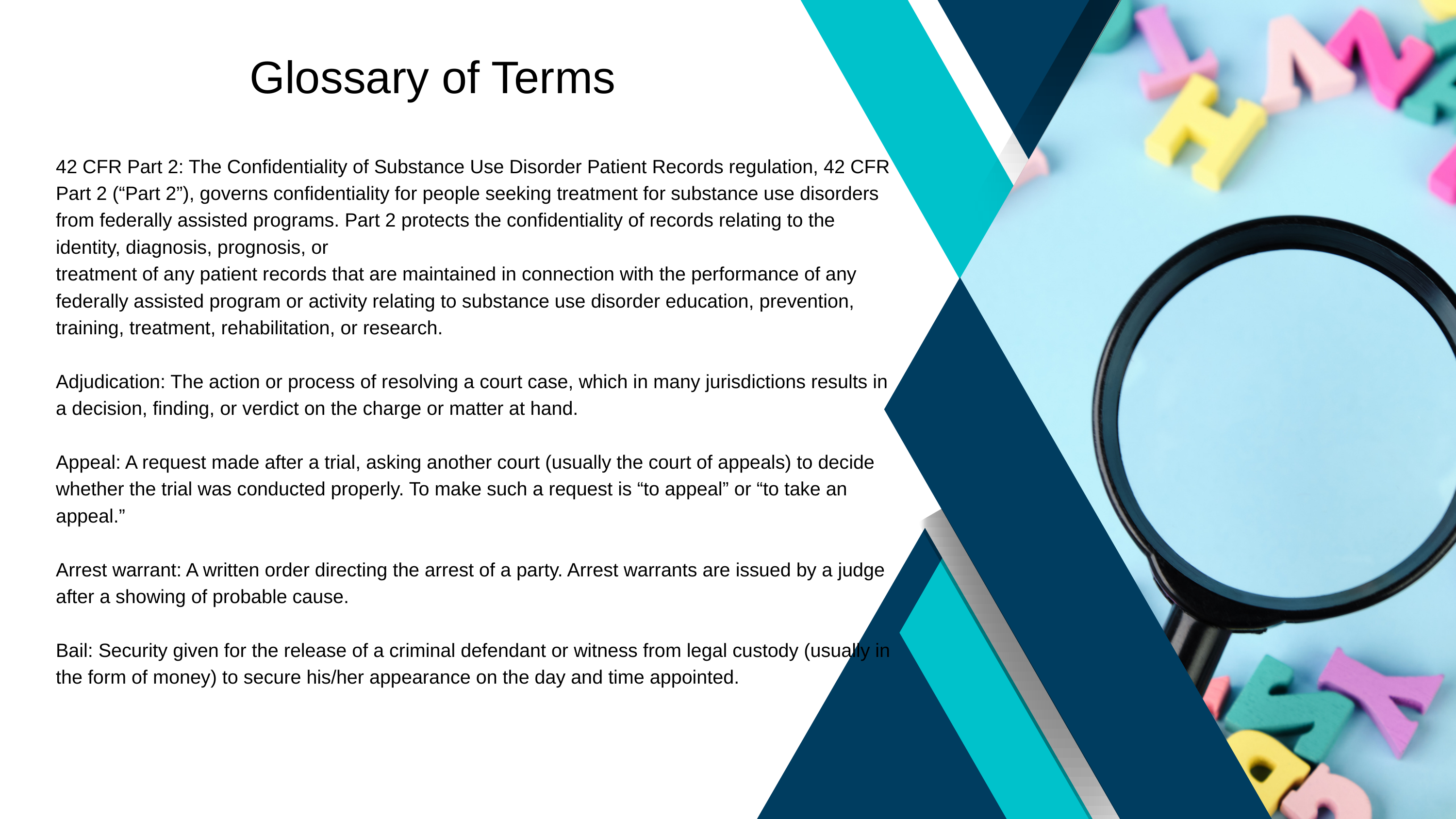

Glossary of Terms

42 CFR Part 2: The Confidentiality of Substance Use Disorder Patient Records regulation, 42 CFR Part 2 (“Part 2”), governs confidentiality for people seeking treatment for substance use disorders from federally assisted programs. Part 2 protects the confidentiality of records relating to the identity, diagnosis, prognosis, or
treatment of any patient records that are maintained in connection with the performance of any federally assisted program or activity relating to substance use disorder education, prevention, training, treatment, rehabilitation, or research.

Adjudication: The action or process of resolving a court case, which in many jurisdictions results in a decision, finding, or verdict on the charge or matter at hand.

Appeal: A request made after a trial, asking another court (usually the court of appeals) to decide whether the trial was conducted properly. To make such a request is “to appeal” or “to take an appeal.”

Arrest warrant: A written order directing the arrest of a party. Arrest warrants are issued by a judge after a showing of probable cause.

Bail: Security given for the release of a criminal defendant or witness from legal custody (usually in the form of money) to secure his/her appearance on the day and time appointed.